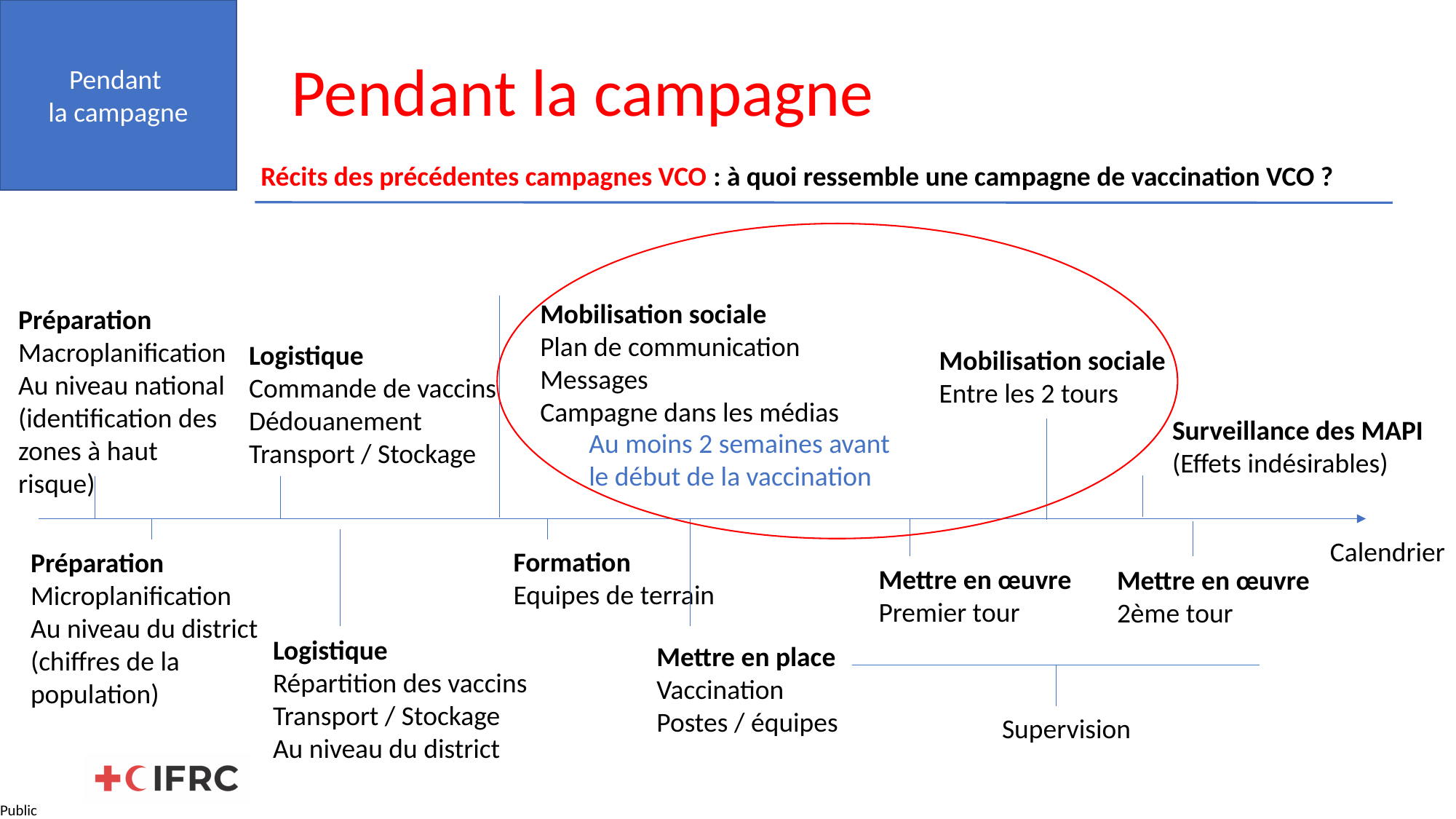

Pendant
la campagne
# Pendant la campagne
Récits des précédentes campagnes VCO : à quoi ressemble une campagne de vaccination VCO ?

Mobilisation sociale
Plan de communication
Messages
Campagne dans les médias
Préparation
Macroplanification
Au niveau national
(identification des zones à haut risque)
Logistique
Commande de vaccins
Dédouanement
Transport / Stockage
Mobilisation sociale
Entre les 2 tours
Surveillance des MAPI
(Effets indésirables)
Au moins 2 semaines avant
le début de la vaccination
Calendrier
Formation
Equipes de terrain
Préparation
Microplanification
Au niveau du district
(chiffres de la population)
Mettre en œuvre
Premier tour
Mettre en œuvre
2ème tour
Logistique
Répartition des vaccins
Transport / Stockage
Au niveau du district
Mettre en place
Vaccination
Postes / équipes
Supervision